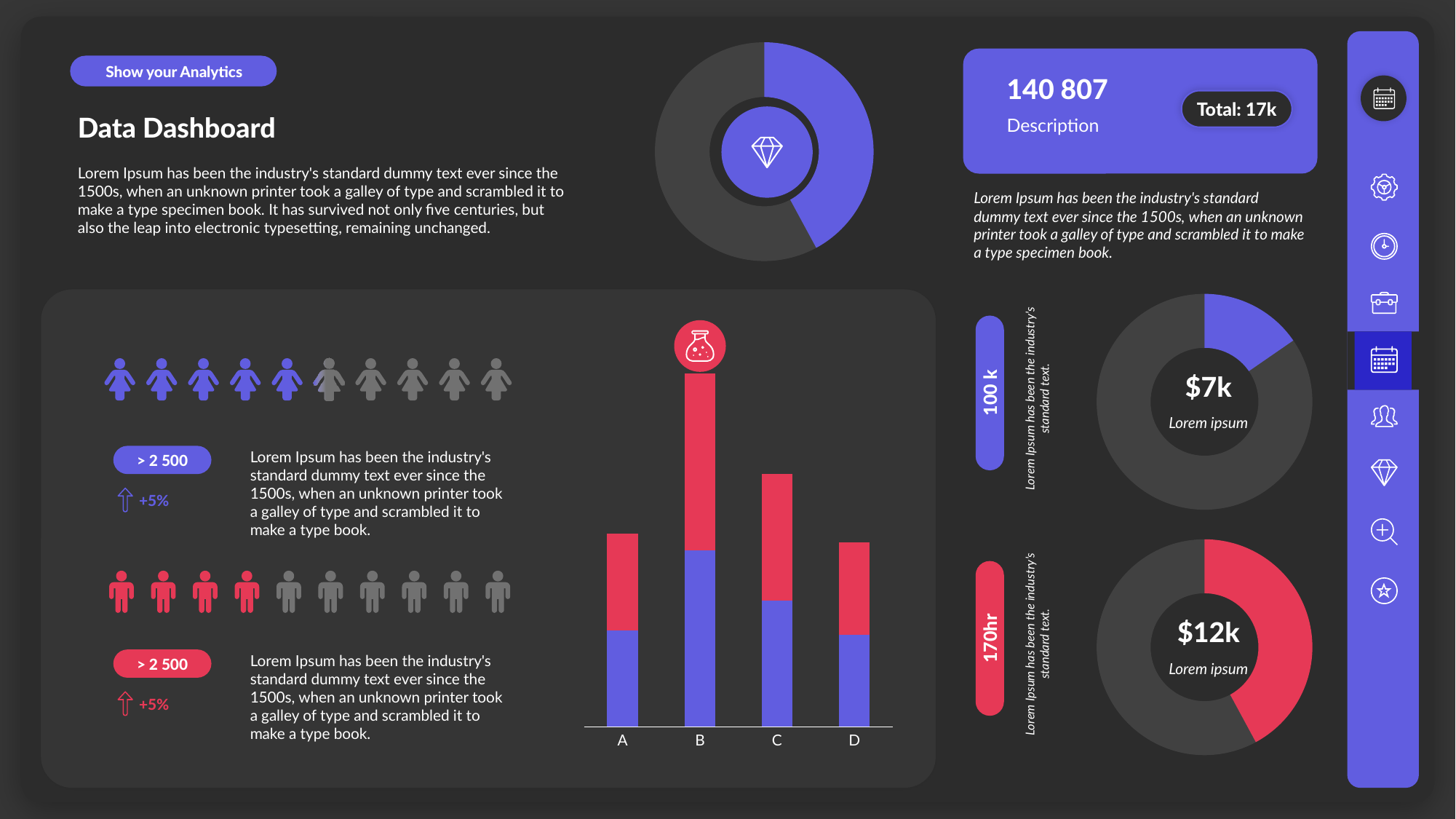

### Chart

| Category | Sales |
|---|---|
| Market Saze A | 8.0 |
| Market Saze B | 11.0 |

Show your Analytics
140 807

Total: 17k
Data Dashboard

Description

Lorem Ipsum has been the industry's standard dummy text ever since the 1500s, when an unknown printer took a galley of type and scrambled it to make a type specimen book. It has survived not only five centuries, but also the leap into electronic typesetting, remaining unchanged.

Lorem Ipsum has been the industry's standard dummy text ever since the 1500s, when an unknown printer took a galley of type and scrambled it to make a type specimen book.

### Chart

| Category | Sales |
|---|---|
| Market Saze A | 2.0 |
| Market Saze B | 11.0 |

### Chart

| Category | PA | PB |
|---|---|---|
| A | 2301.0 | 2301.0 |
| B | 4211.0 | 4211.0 |
| C | 3011.0 | 3011.0 |
| D | 2198.0 | 2198.0 |

$7k
Lorem Ipsum has been the industry's standard text.
100 k

Lorem ipsum
Lorem Ipsum has been the industry's standard dummy text ever since the 1500s, when an unknown printer took a galley of type and scrambled it to make a type book.
> 2 500

+5%

### Chart

| Category | Sales |
|---|---|
| Market Saze A | 8.0 |
| Market Saze B | 11.0 |

$12k
Lorem Ipsum has been the industry's standard text.
170hr
Lorem Ipsum has been the industry's standard dummy text ever since the 1500s, when an unknown printer took a galley of type and scrambled it to make a type book.
> 2 500
Lorem ipsum
+5%